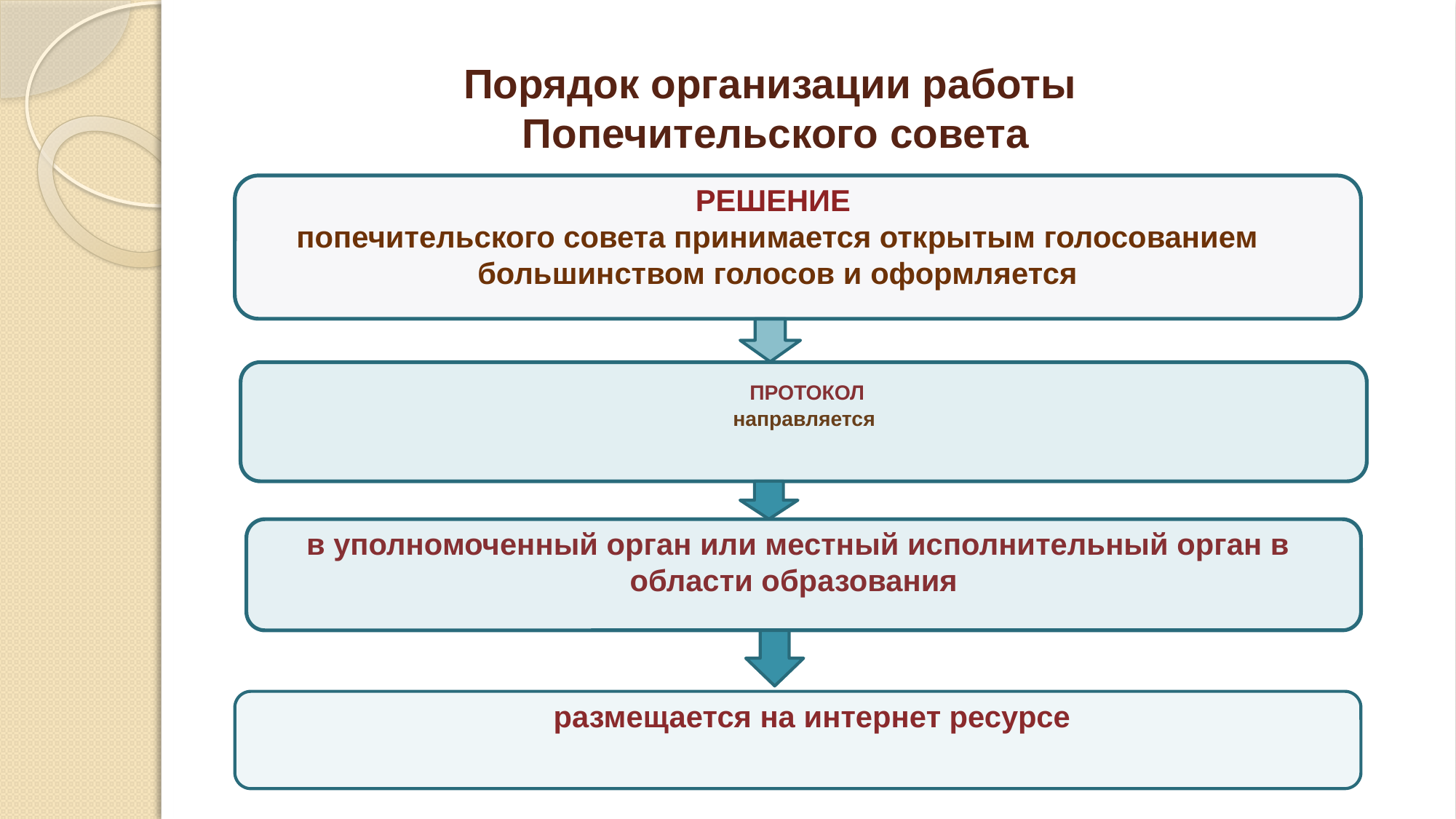

# Порядок организации работы Попечительского совета

РЕШЕНИЕ
попечительского совета принимается открытым голосованием большинством голосов и оформляется

ПРОТОКОЛ
направляется

в уполномоченный орган или местный исполнительный орган в области образования

размещается на интернет ресурсе